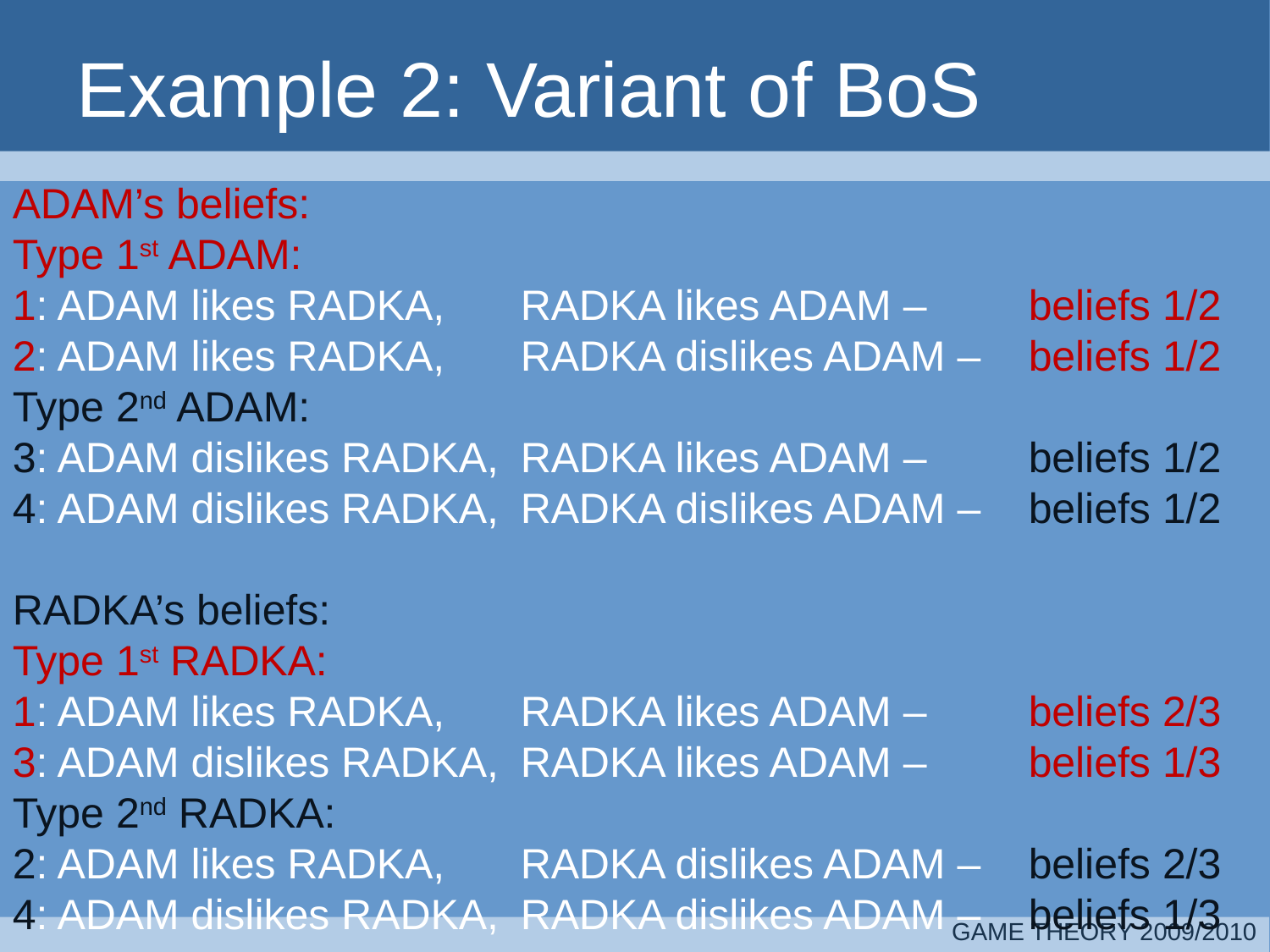

# Example 2: Variant of BoS
ADAM’s beliefs:
Type 1st ADAM:
1: ADAM likes RADKA, 	RADKA likes ADAM – 	beliefs 1/2
2: ADAM likes RADKA, 	RADKA dislikes ADAM – 	beliefs 1/2
Type 2nd ADAM:
3: ADAM dislikes RADKA, 	RADKA likes ADAM – 	beliefs 1/2
4: ADAM dislikes RADKA, 	RADKA dislikes ADAM – 	beliefs 1/2

RADKA’s beliefs:
Type 1st RADKA:
1: ADAM likes RADKA, 	RADKA likes ADAM – 	beliefs 2/3
3: ADAM dislikes RADKA, 	RADKA likes ADAM – 	beliefs 1/3 Type 2nd RADKA:
2: ADAM likes RADKA, 	RADKA dislikes ADAM – 	beliefs 2/3
4: ADAM dislikes RADKA, 	RADKA dislikes ADAM – 	beliefs 1/3

GAME THEORY 2009/2010